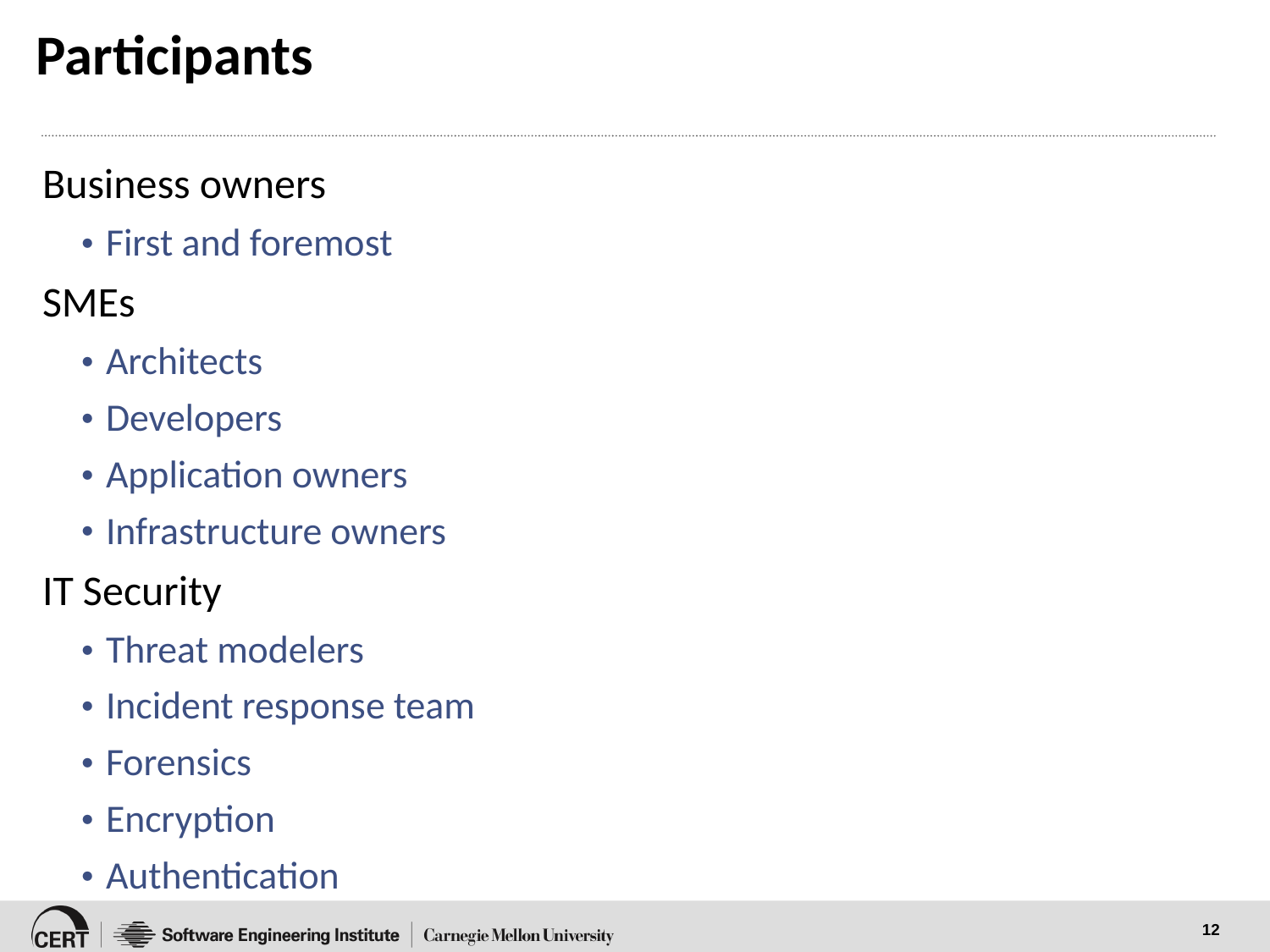

# Participants
Business owners
First and foremost
SMEs
Architects
Developers
Application owners
Infrastructure owners
IT Security
Threat modelers
Incident response team
Forensics
Encryption
Authentication